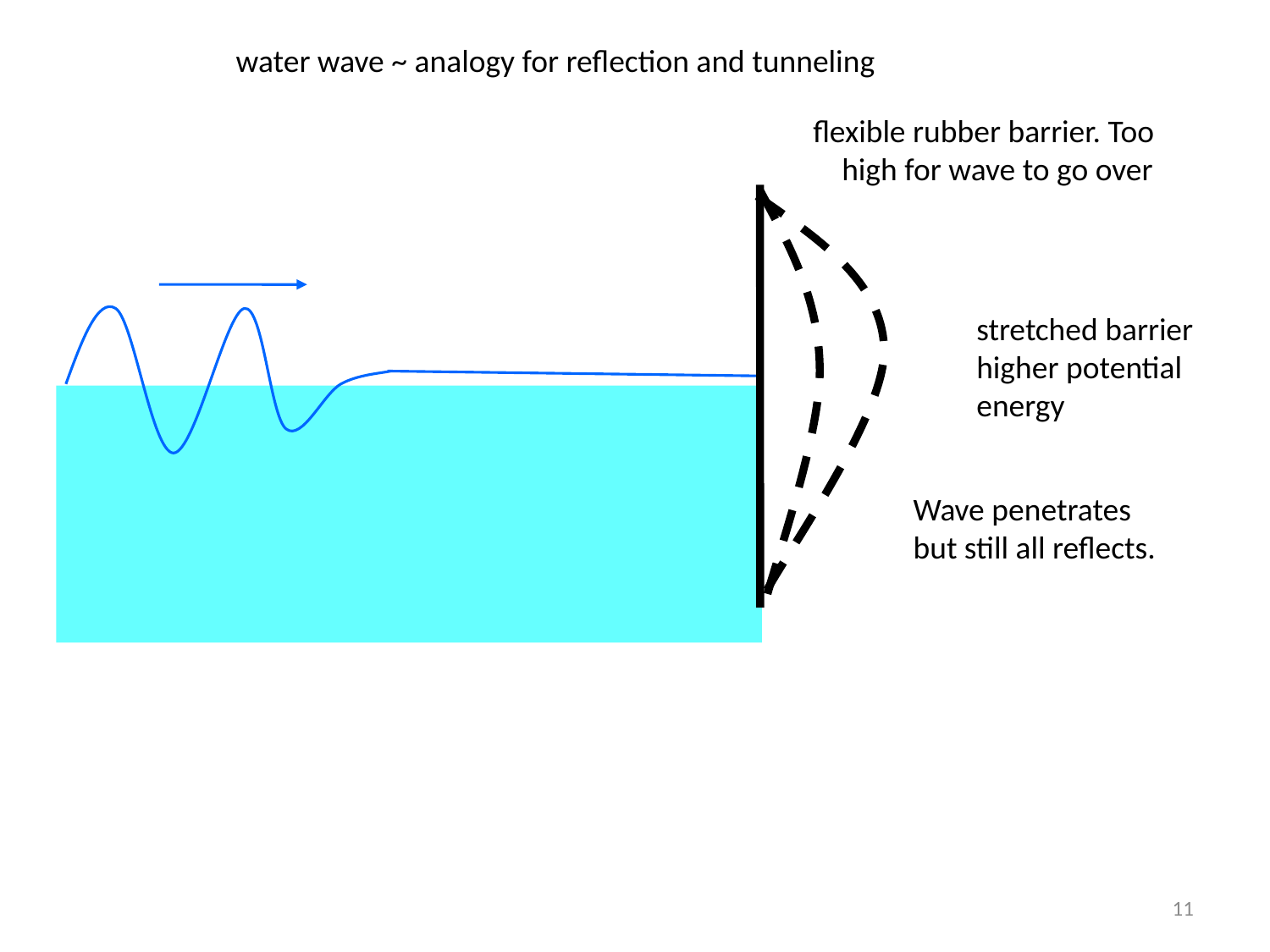

water wave ~ analogy for reflection and tunneling
flexible rubber barrier. Too
    high for wave to go over

stretched barrier
higher potential
energy

Wave penetrates
but still all reflects.
11